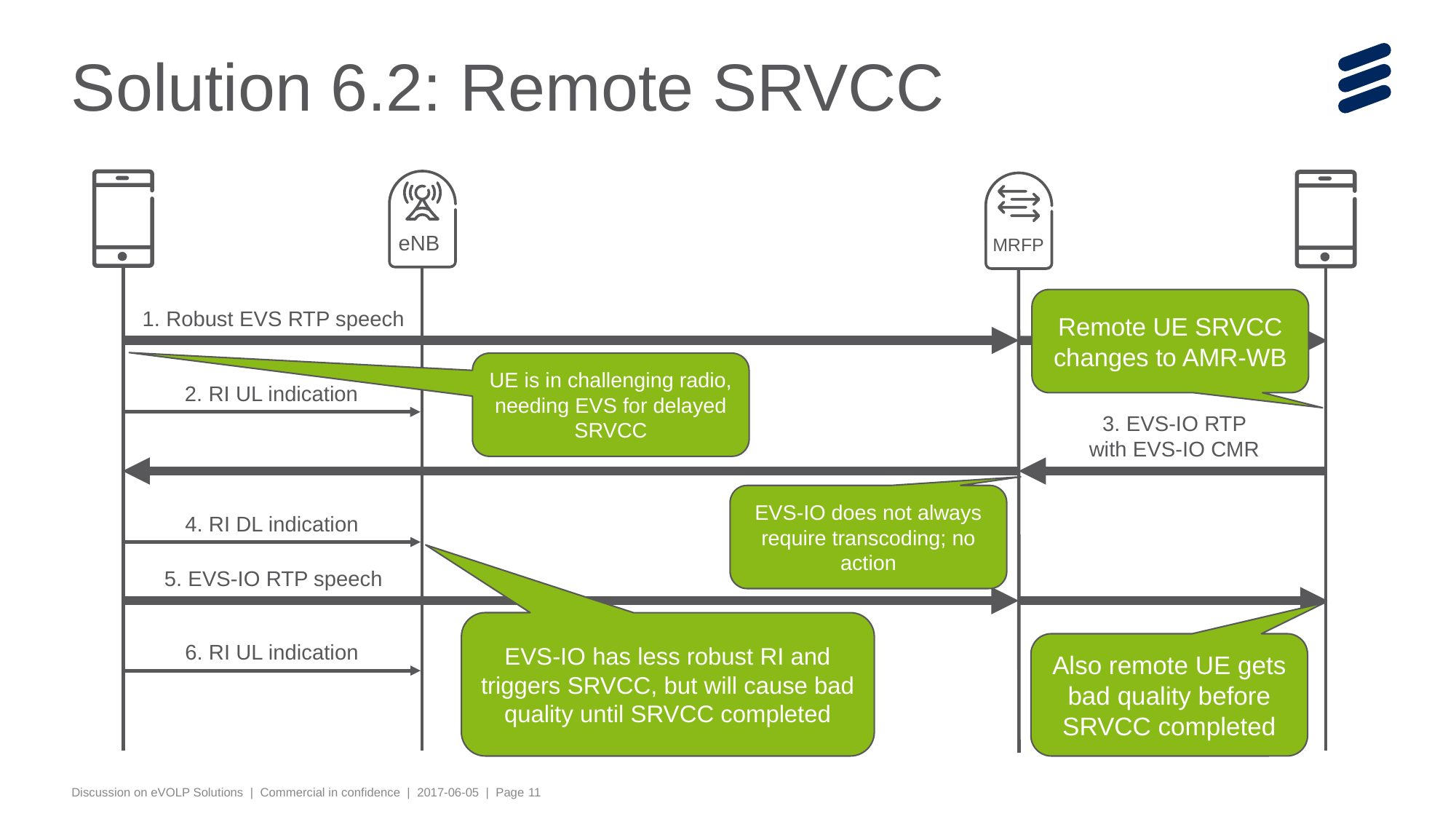

# Solution 6.2: Remote SRVCC

eNB

MRFP
Remote UE SRVCC changes to AMR-WB
1. Robust EVS RTP speech
UE is in challenging radio, needing EVS for delayed SRVCC
2. RI UL indication
3. EVS-IO RTP with EVS-IO CMR
EVS-IO does not always require transcoding; no action
4. RI DL indication
5. EVS-IO RTP speech
EVS-IO has less robust RI and triggers SRVCC, but will cause bad quality until SRVCC completed
6. RI UL indication
Also remote UE gets bad quality before SRVCC completed